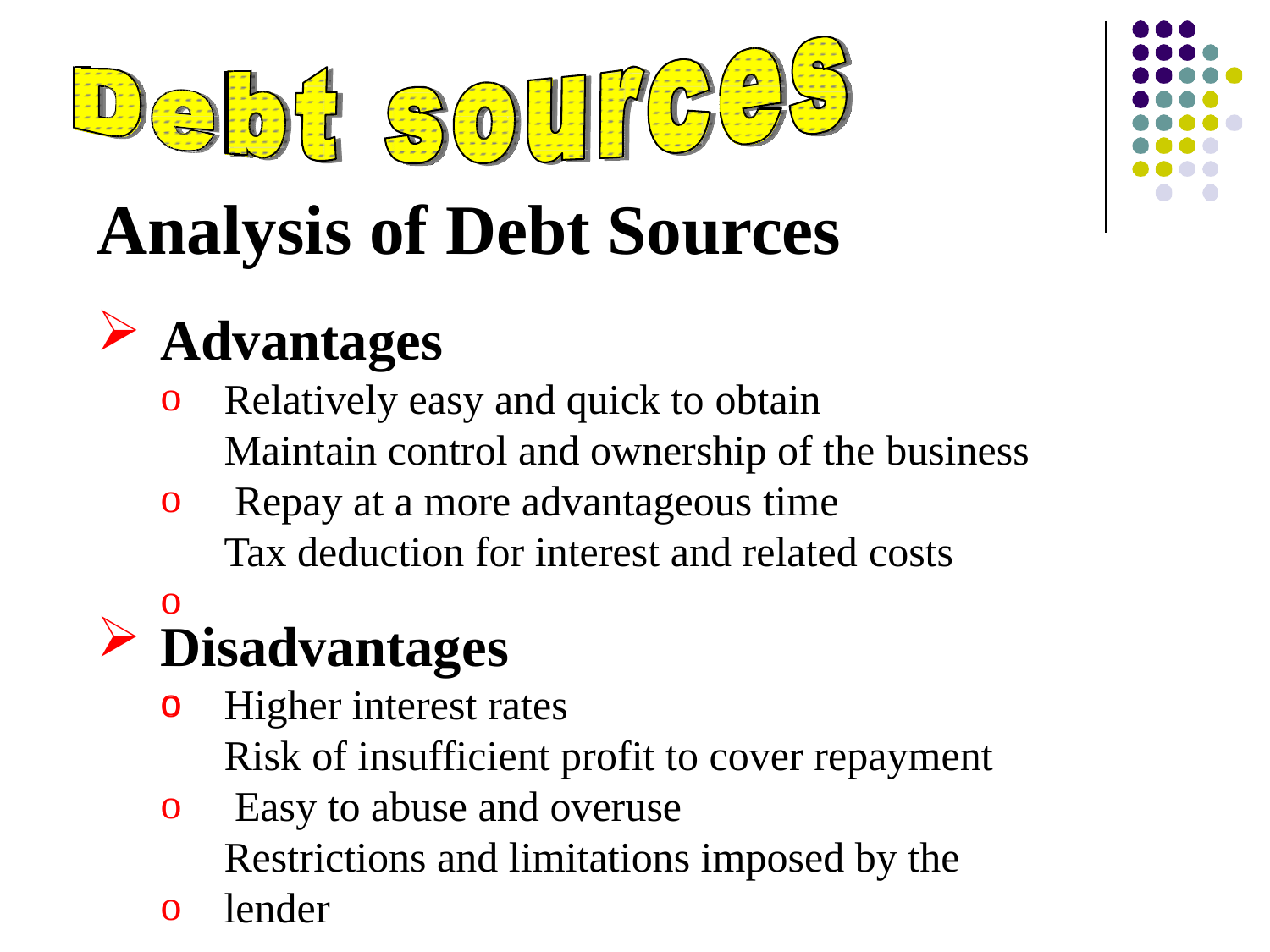

# Analysis of Debt Sources
Advantages
o  o  o  o
Relatively easy and quick to obtain
Maintain control and ownership of the business  Repay at a more advantageous time
Tax deduction for interest and related costs
Disadvantages
o  o  o  o
Higher interest rates
Risk of insufficient profit to cover repayment  Easy to abuse and overuse
Restrictions and limitations imposed by the lender